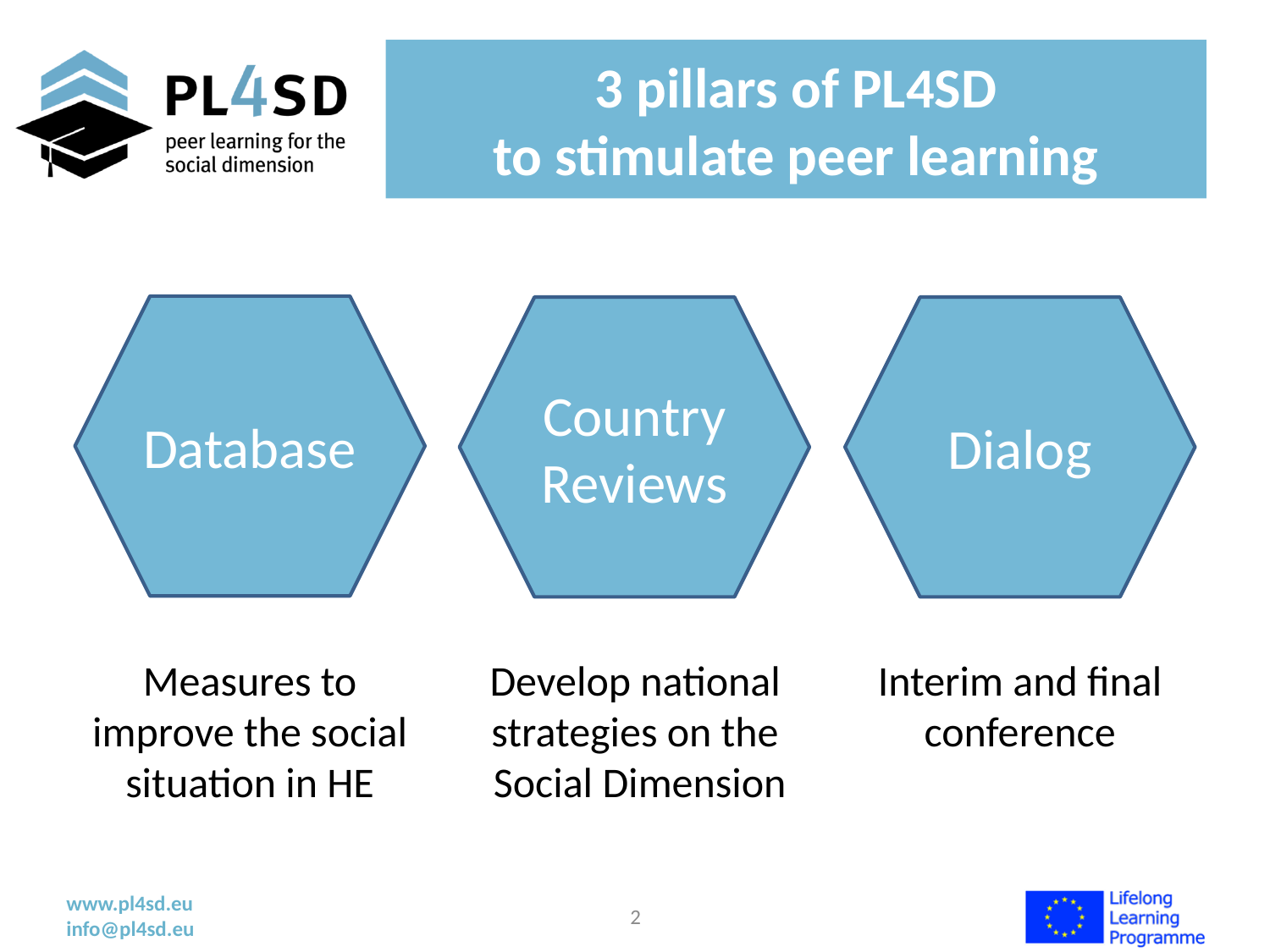

# 3 pillars of PL4SD to stimulate peer learning

Database
Country Reviews
Dialog
Interim and final conference
Measures to improve the social situation in HE
Develop national
strategies on the
Social Dimension
2